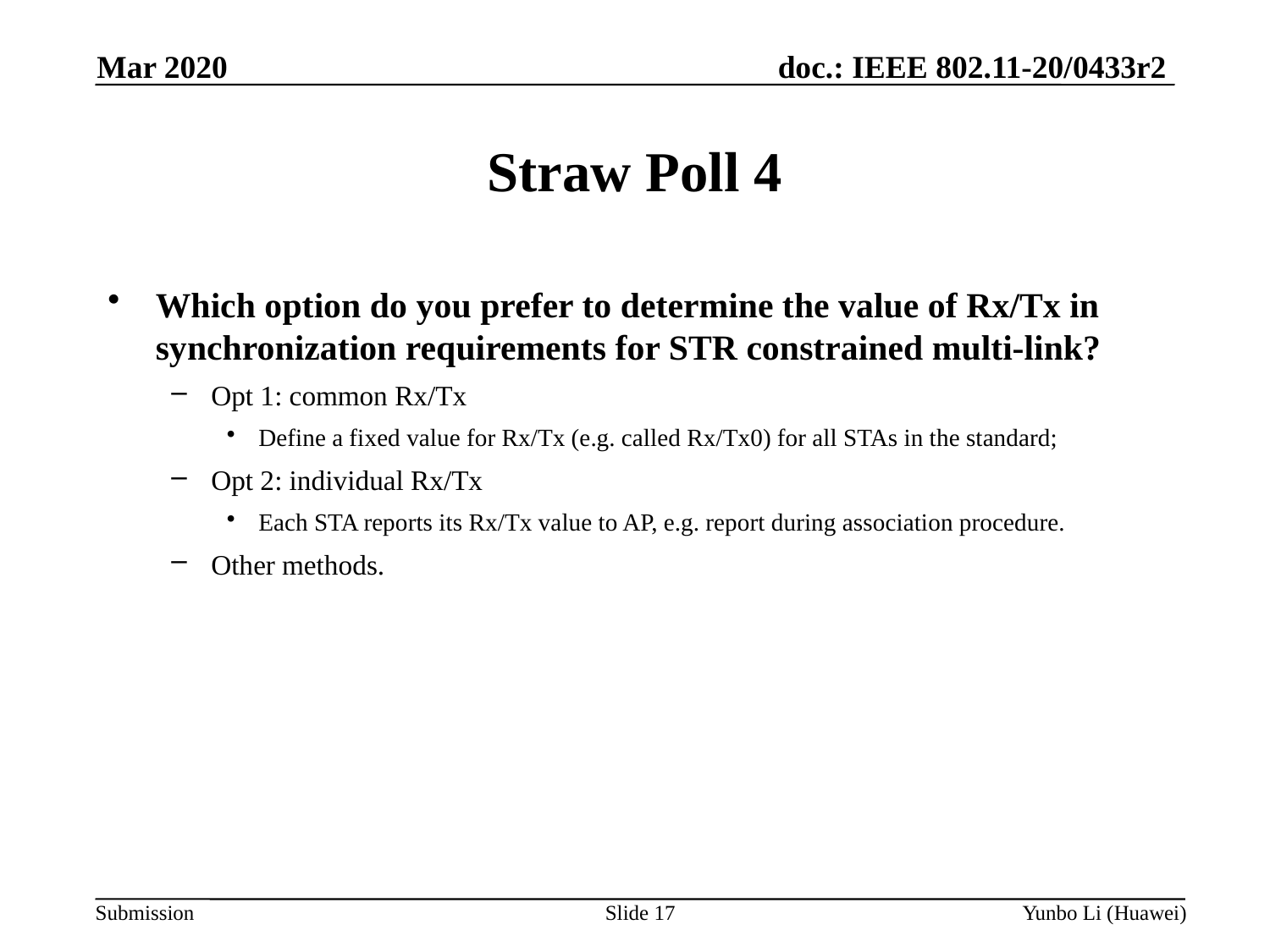

Mar 2020
Straw Poll 4
Which option do you prefer to determine the value of Rx/Tx in synchronization requirements for STR constrained multi-link?
Opt 1: common Rx/Tx
Define a fixed value for Rx/Tx (e.g. called Rx/Tx0) for all STAs in the standard;
Opt 2: individual Rx/Tx
Each STA reports its Rx/Tx value to AP, e.g. report during association procedure.
Other methods.

Slide 17
Yunbo Li (Huawei)